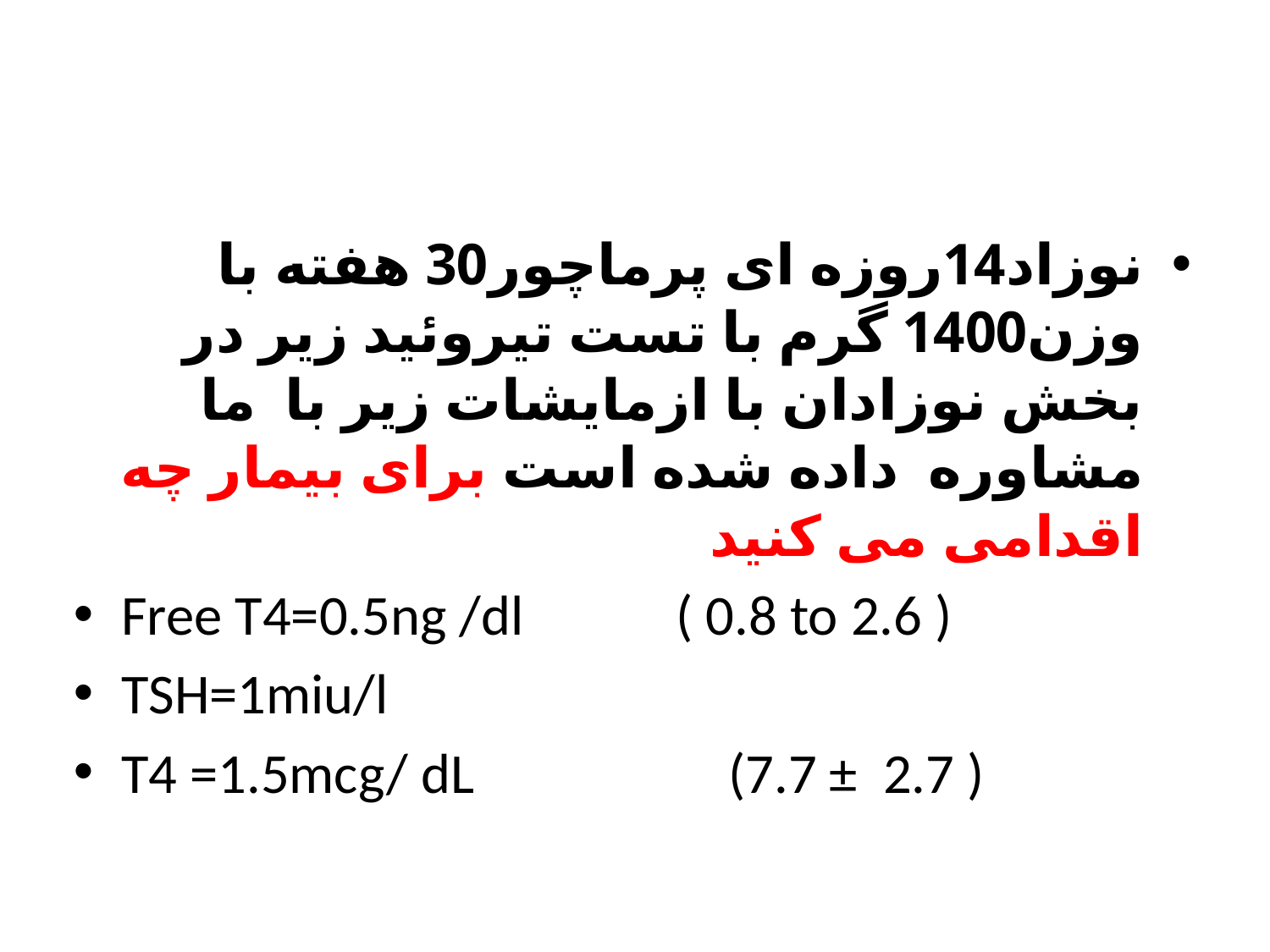

#
نوزاد14روزه ای پرماچور30 هفته با وزن1400 گرم با تست تیروئید زیر در بخش نوزادان با ازمایشات زیر با  ما مشاوره  داده شده است برای بیمار چه اقدامی می کنید
Free T4=0.5ng /dl            ( 0.8 to 2.6 )
TSH=1miu/l
T4 =1.5mcg/ dL                    (7.7 ±  2.7 )